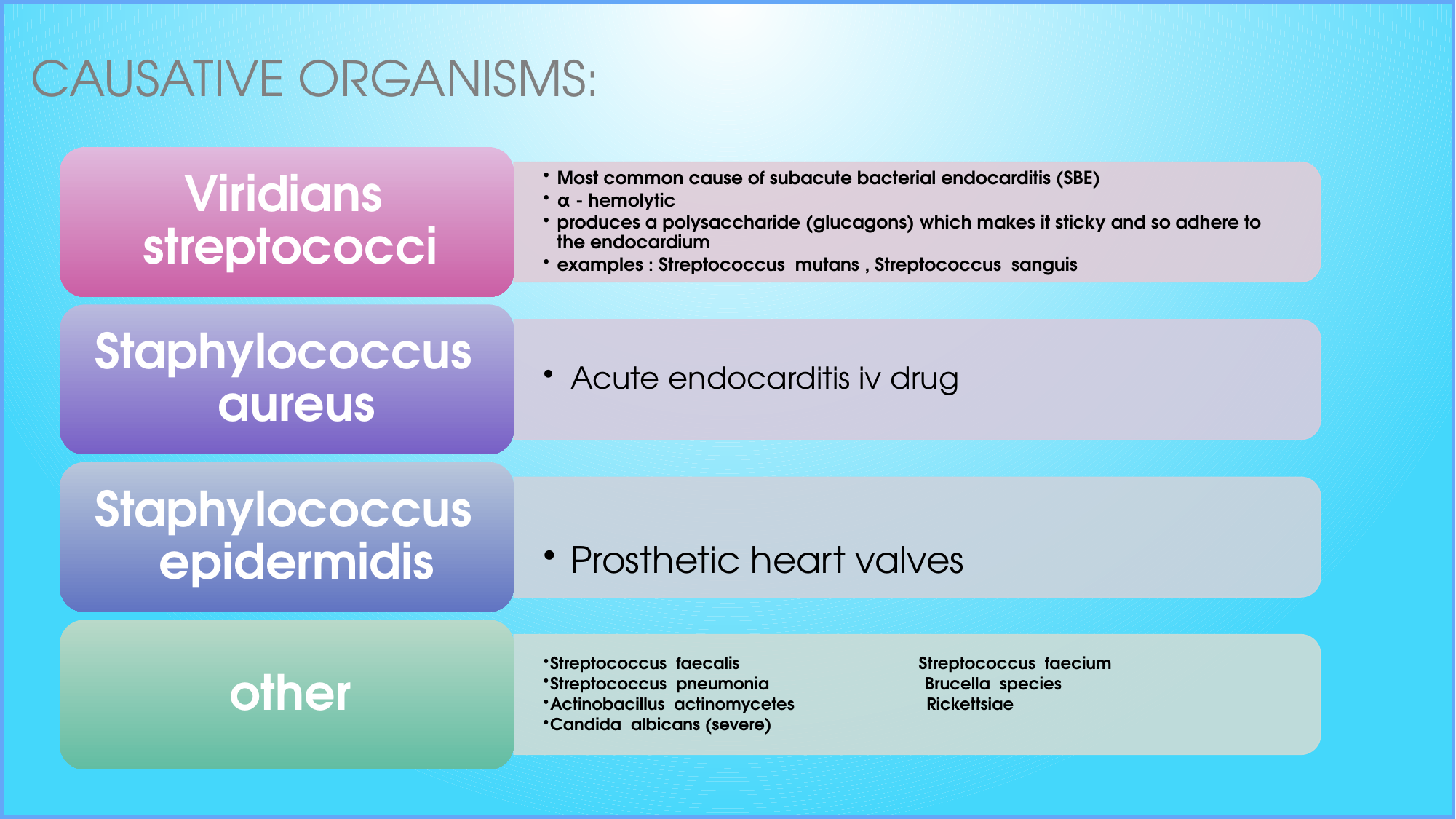

# CAUSATIVE ORGANISMs:
Most common cause of subacute bacterial endocarditis (SBE)
α - hemolytic
produces a polysaccharide (glucagons) which makes it sticky and so adhere to the endocardium
examples : Streptococcus  mutans , Streptococcus  sanguis
Viridians  streptococci
Acute endocarditis iv drug
Staphylococcus  aureus

Prosthetic heart valves
Staphylococcus  epidermidis
Streptococcus  faecalis                                      Streptococcus  faecium
Streptococcus  pneumonia                                 Brucella  species
Actinobacillus  actinomycetes                            Rickettsiae
Candida  albicans (severe)
other